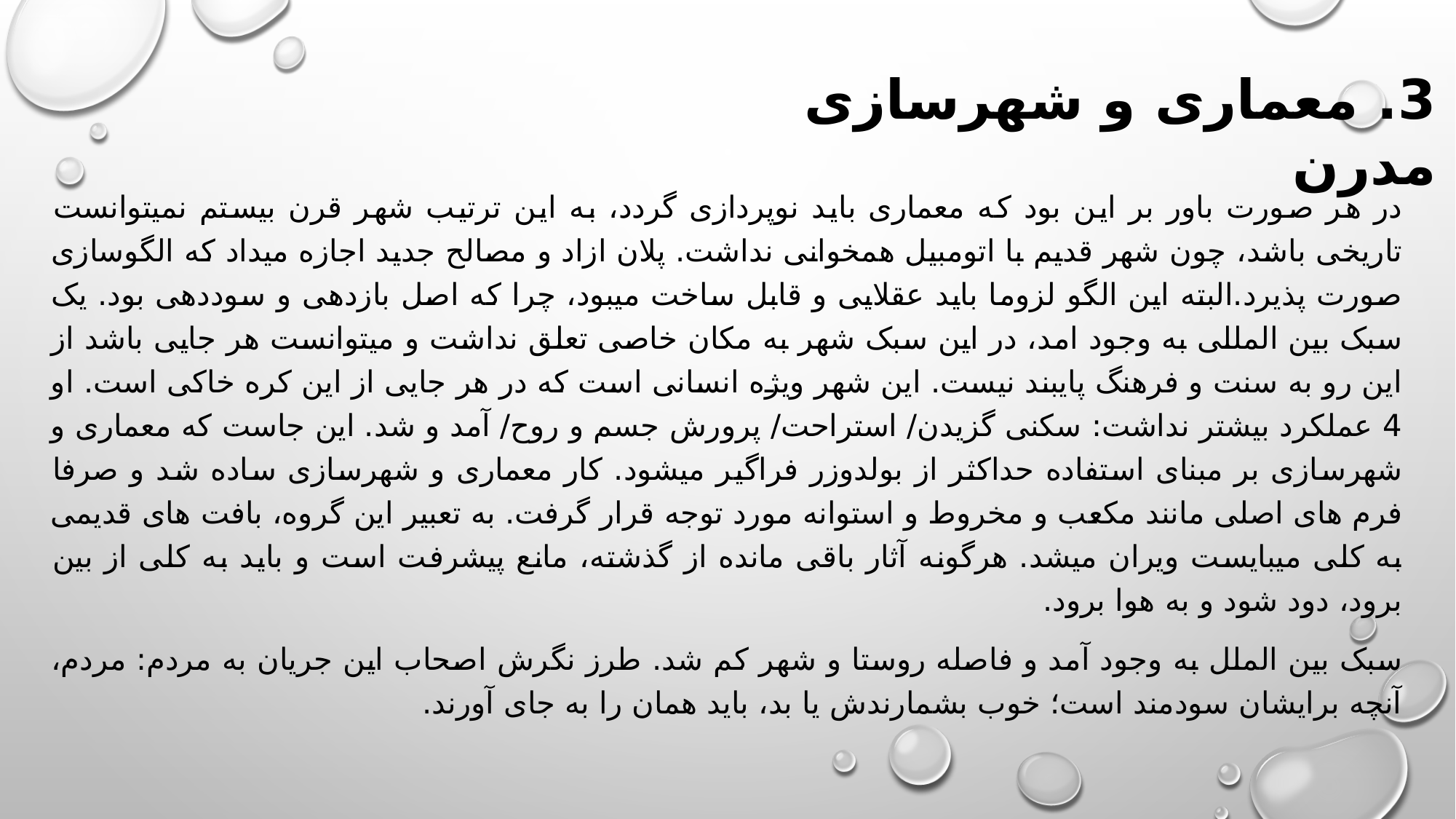

3. معماری و شهرسازی مدرن
در هر صورت باور بر این بود که معماری باید نوپردازی گردد، به این ترتیب شهر قرن بیستم نمیتوانست تاریخی باشد، چون شهر قدیم با اتومبیل همخوانی نداشت. پلان ازاد و مصالح جدید اجازه میداد که الگوسازی صورت پذیرد.البته این الگو لزوما باید عقلایی و قابل ساخت میبود، چرا که اصل بازدهی و سوددهی بود. یک سبک بین المللی به وجود امد، در این سبک شهر به مکان خاصی تعلق نداشت و میتوانست هر جایی باشد از این رو به سنت و فرهنگ پایبند نیست. این شهر ویژه انسانی است که در هر جایی از این کره خاکی است. او 4 عملکرد بیشتر نداشت: سکنی گزیدن/ استراحت/ پرورش جسم و روح/ آمد و شد. این جاست که معماری و شهرسازی بر مبنای استفاده حداکثر از بولدوزر فراگیر میشود. کار معماری و شهرسازی ساده شد و صرفا فرم های اصلی مانند مکعب و مخروط و استوانه مورد توجه قرار گرفت. به تعبیر این گروه، بافت های قدیمی به کلی میبایست ویران میشد. هرگونه آثار باقی مانده از گذشته، مانع پیشرفت است و باید به کلی از بین برود، دود شود و به هوا برود.
سبک بین الملل به وجود آمد و فاصله روستا و شهر کم شد. طرز نگرش اصحاب این جریان به مردم: مردم، آنچه برایشان سودمند است؛ خوب بشمارندش یا بد، باید همان را به جای آورند.